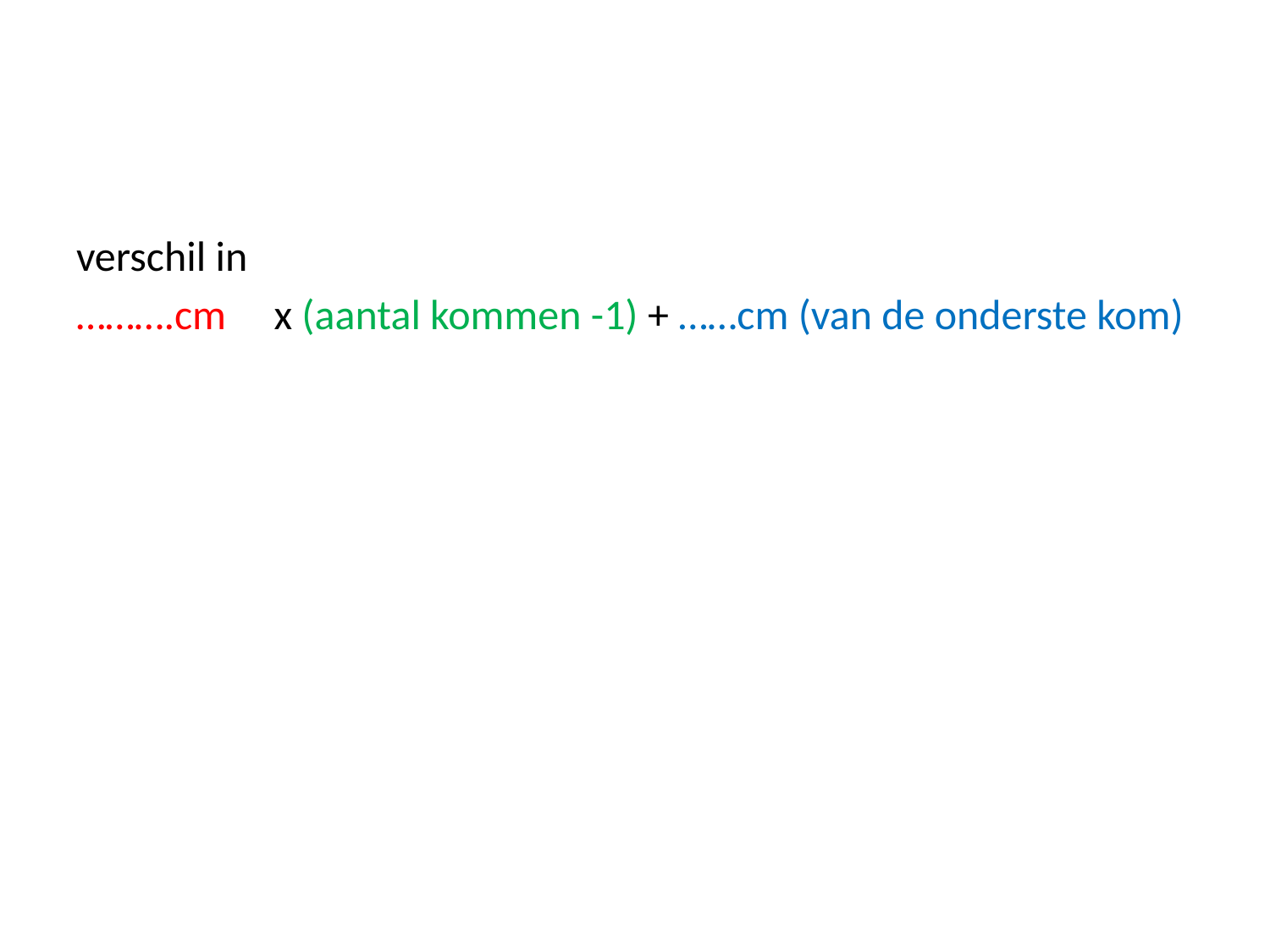

#
verschil in
……….cm     x (aantal kommen -1) + ……cm (van de onderste kom)